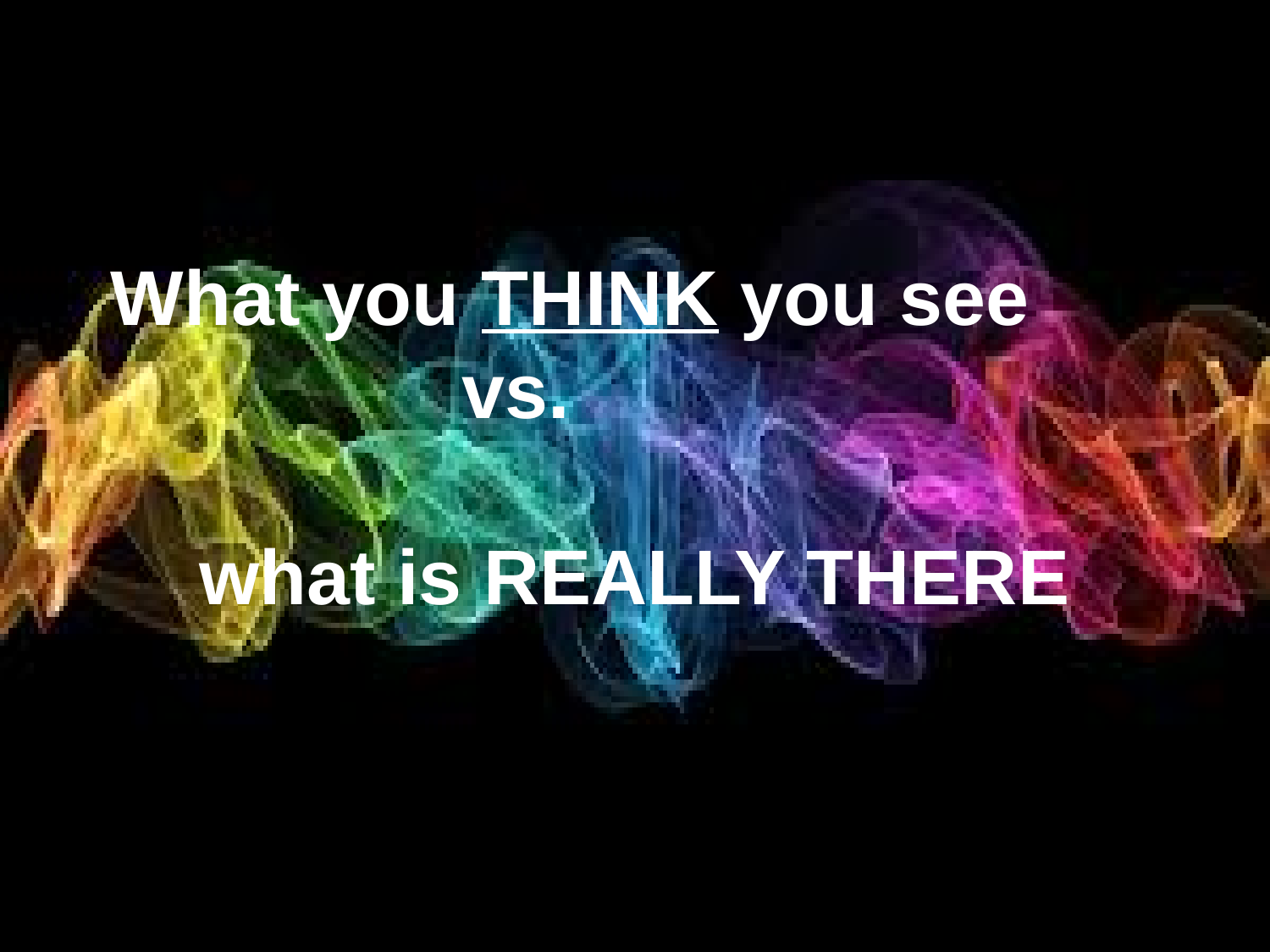

# What you THINK you see                       vs.                                                                     what is REALLY THERE